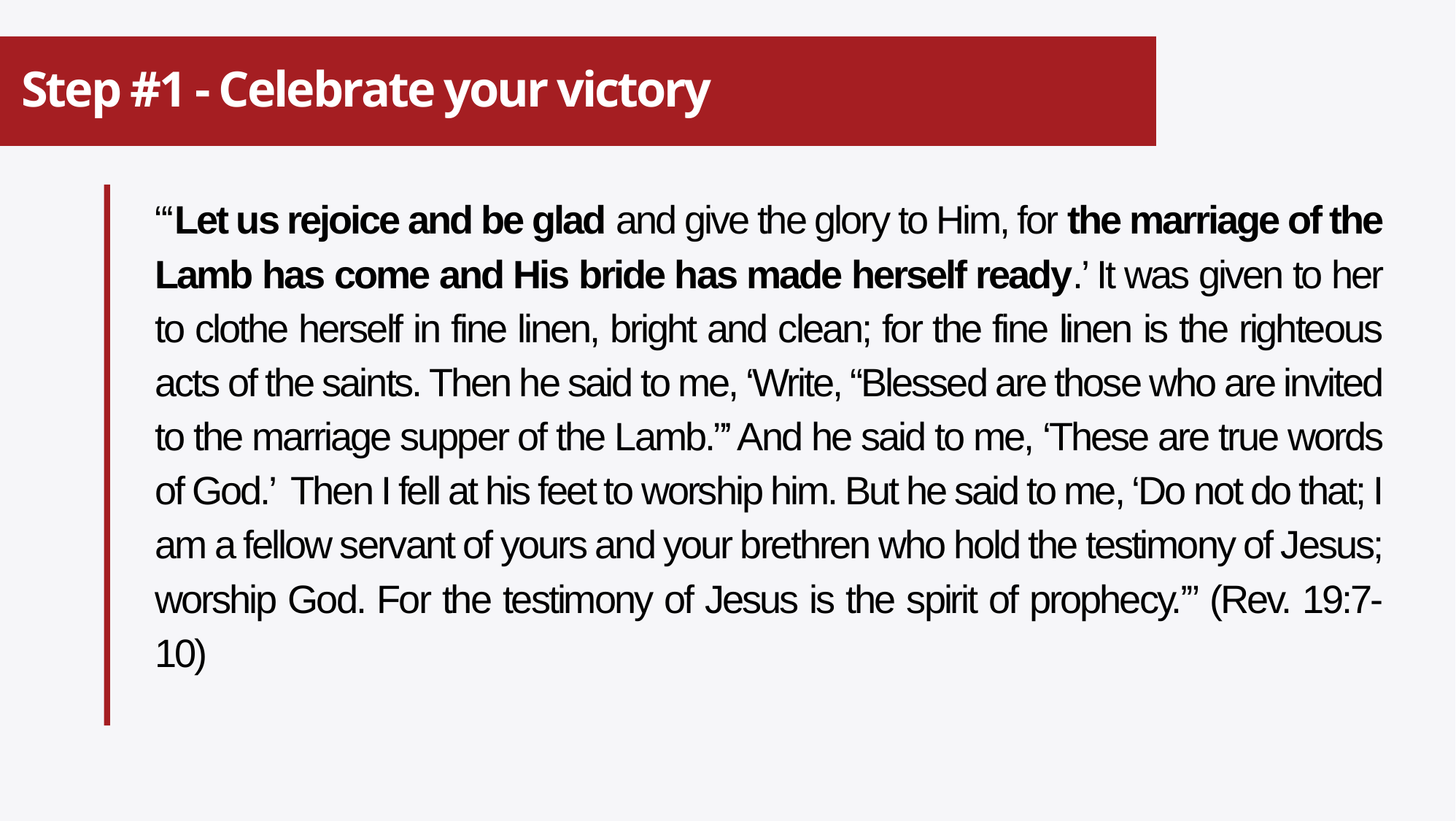

# Step #1 - Celebrate your victory
“‘Let us rejoice and be glad and give the glory to Him, for the marriage of the Lamb has come and His bride has made herself ready.’ It was given to her to clothe herself in fine linen, bright and clean; for the fine linen is the righteous acts of the saints. Then he said to me, ‘Write, “Blessed are those who are invited to the marriage supper of the Lamb.”’ And he said to me, ‘These are true words of God.’  Then I fell at his feet to worship him. But he said to me, ‘Do not do that; I am a fellow servant of yours and your brethren who hold the testimony of Jesus; worship God. For the testimony of Jesus is the spirit of prophecy.’” (Rev. 19:7-10)